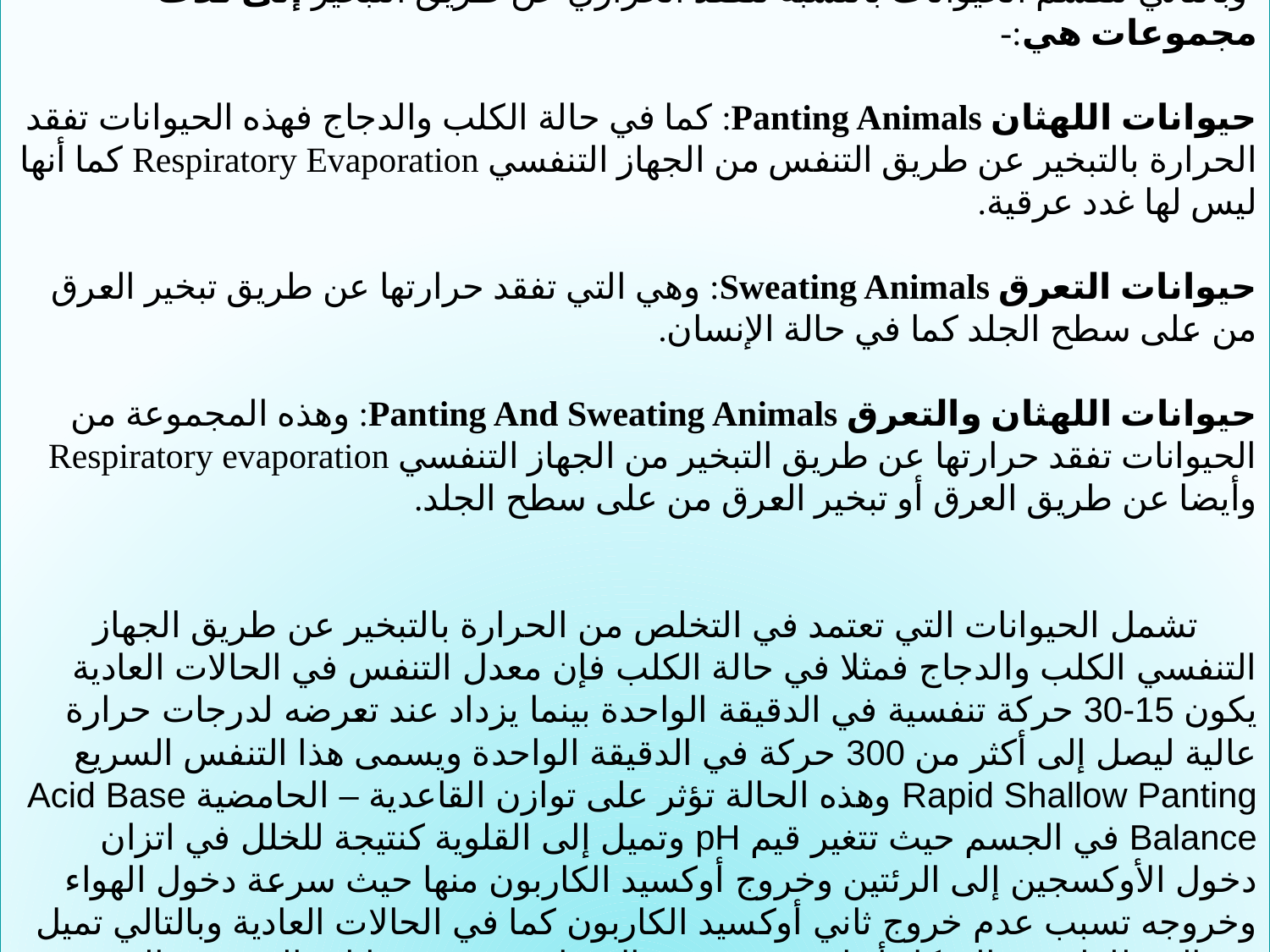

وبالتالي تنقسم الحيوانات بالنسبة للفقد الحراري عن طريق التبخير إلى ثلاث مجموعات هي:-

حيوانات اللهثان Panting Animals: كما في حالة الكلب والدجاج فهذه الحيوانات تفقد الحرارة بالتبخير عن طريق التنفس من الجهاز التنفسي Respiratory Evaporation كما أنها ليس لها غدد عرقية.

حيوانات التعرق Sweating Animals: وهي التي تفقد حرارتها عن طريق تبخير العرق من على سطح الجلد كما في حالة الإنسان.

حيوانات اللهثان والتعرق Panting And Sweating Animals: وهذه المجموعة من الحيوانات تفقد حرارتها عن طريق التبخير من الجهاز التنفسي Respiratory evaporation وأيضا عن طريق العرق أو تبخير العرق من على سطح الجلد.

      تشمل الحيوانات التي تعتمد في التخلص من الحرارة بالتبخير عن طريق الجهاز التنفسي الكلب والدجاج فمثلا في حالة الكلب فإن معدل التنفس في الحالات العادية يكون 15-30 حركة تنفسية في الدقيقة الواحدة بينما يزداد عند تعرضه لدرجات حرارة عالية ليصل إلى أكثر من 300 حركة في الدقيقة الواحدة ويسمى هذا التنفس السريع Rapid Shallow Panting وهذه الحالة تؤثر على توازن القاعدية – الحامضية Acid Base Balance في الجسم حيث تتغير قيم pH وتميل إلى القلوية كنتيجة للخلل في اتزان دخول الأوكسجين إلى الرئتين وخروج أوكسيد الكاربون منها حيث سرعة دخول الهواء وخروجه تسبب عدم خروج ثاني أوكسيد الكاربون كما في الحالات العادية وبالتالي تميل pH الدم للقلوية. والشكل أدناه يوضح موقع الإنسان وبعض حيوانات المزرعة بالنسبة للفقد الحراري عن طريق التبخير